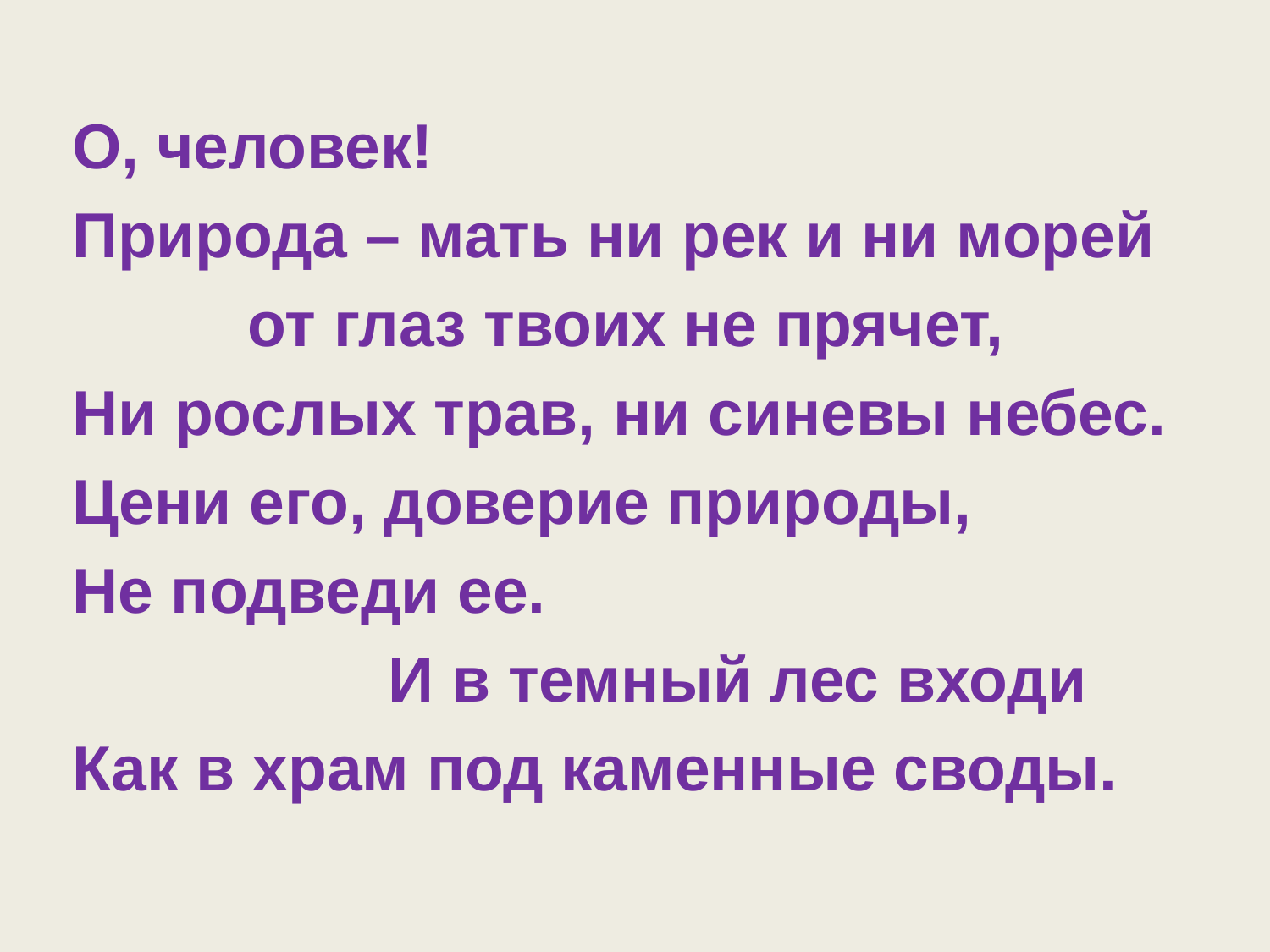

О, человек!
Природа – мать ни рек и ни морей
          от глаз твоих не прячет,
Ни рослых трав, ни синевы небес.
Цени его, доверие природы,
Не подведи ее.
                  И в темный лес входи
Как в храм под каменные своды.